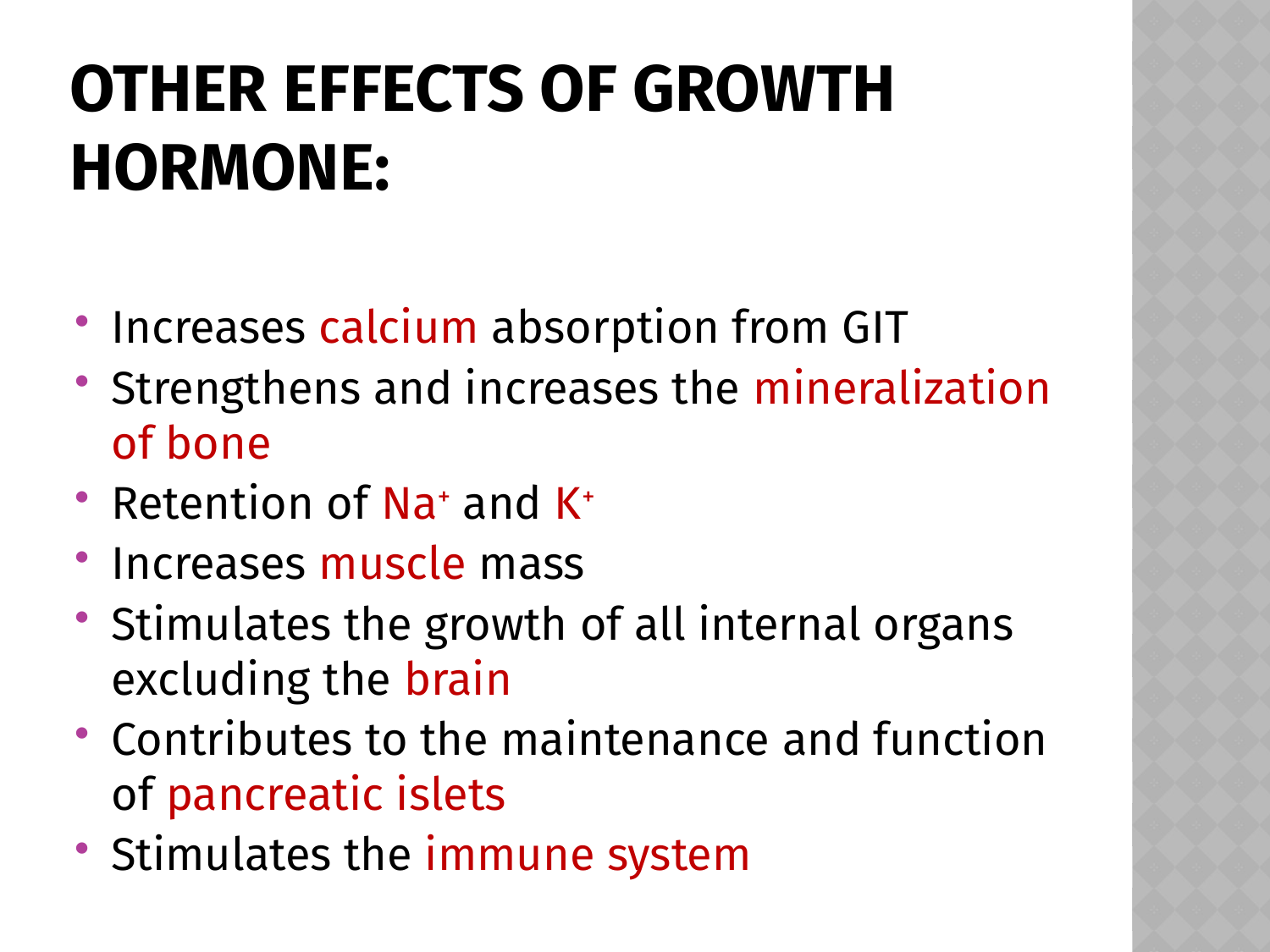

# Other effects of growth hormone:

Increases calcium absorption from GIT
Strengthens and increases the mineralization of bone
Retention of Na+ and K+
Increases muscle mass
Stimulates the growth of all internal organs excluding the brain
Contributes to the maintenance and function of pancreatic islets
Stimulates the immune system